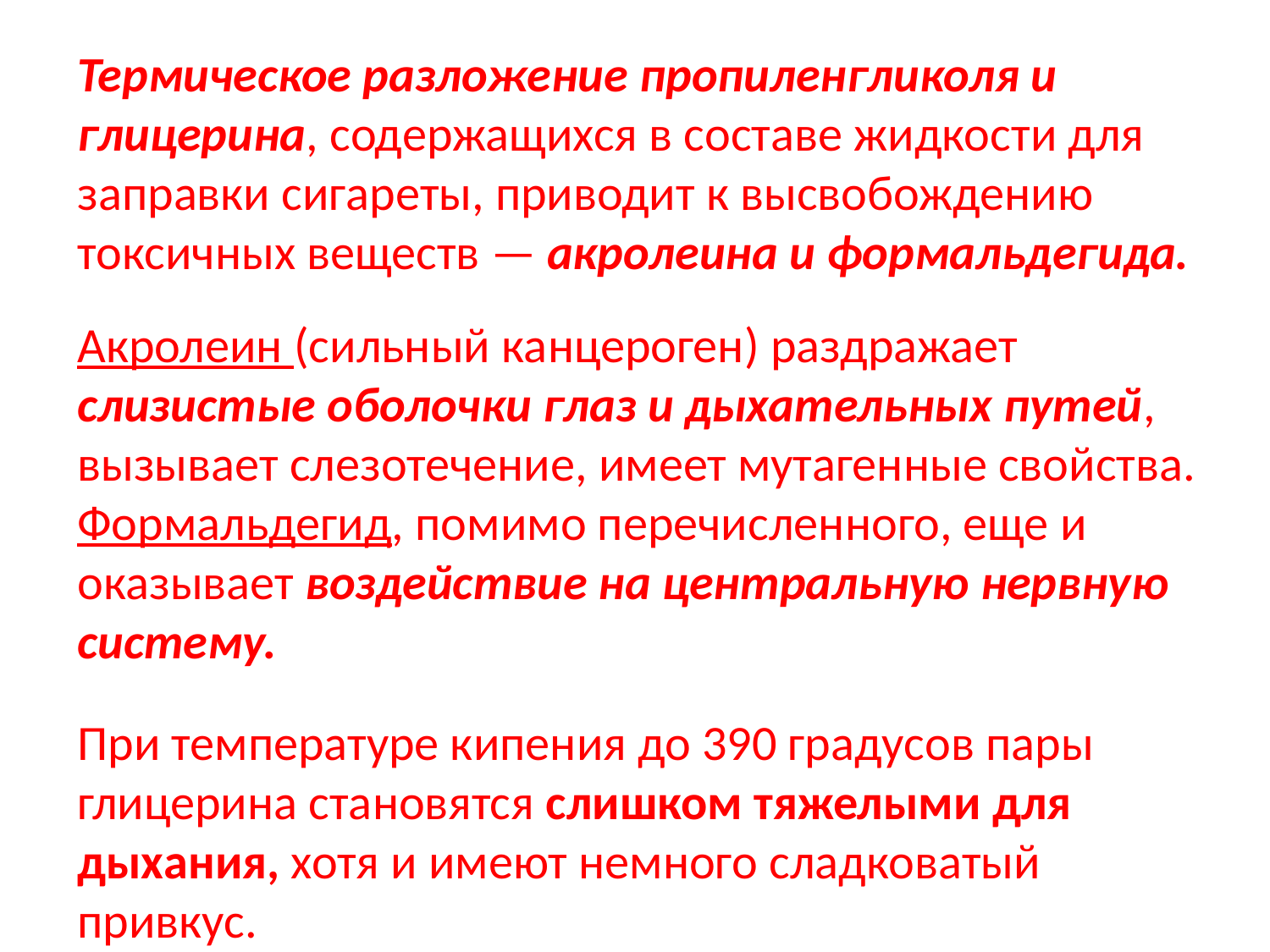

Термическое разложение пропиленгликоля и глицерина, содержащихся в составе жидкости для заправки сигареты, приводит к высвобождению токсичных веществ — акролеина и формальдегида.

Акролеин (сильный канцероген) раздражает слизистые оболочки глаз и дыхательных путей, вызывает слезотечение, имеет мутагенные свойства.
Формальдегид, помимо перечисленного, еще и оказывает воздействие на центральную нервную систему.

При температуре кипения до 390 градусов пары глицерина становятся слишком тяжелыми для дыхания, хотя и имеют немного сладковатый привкус.